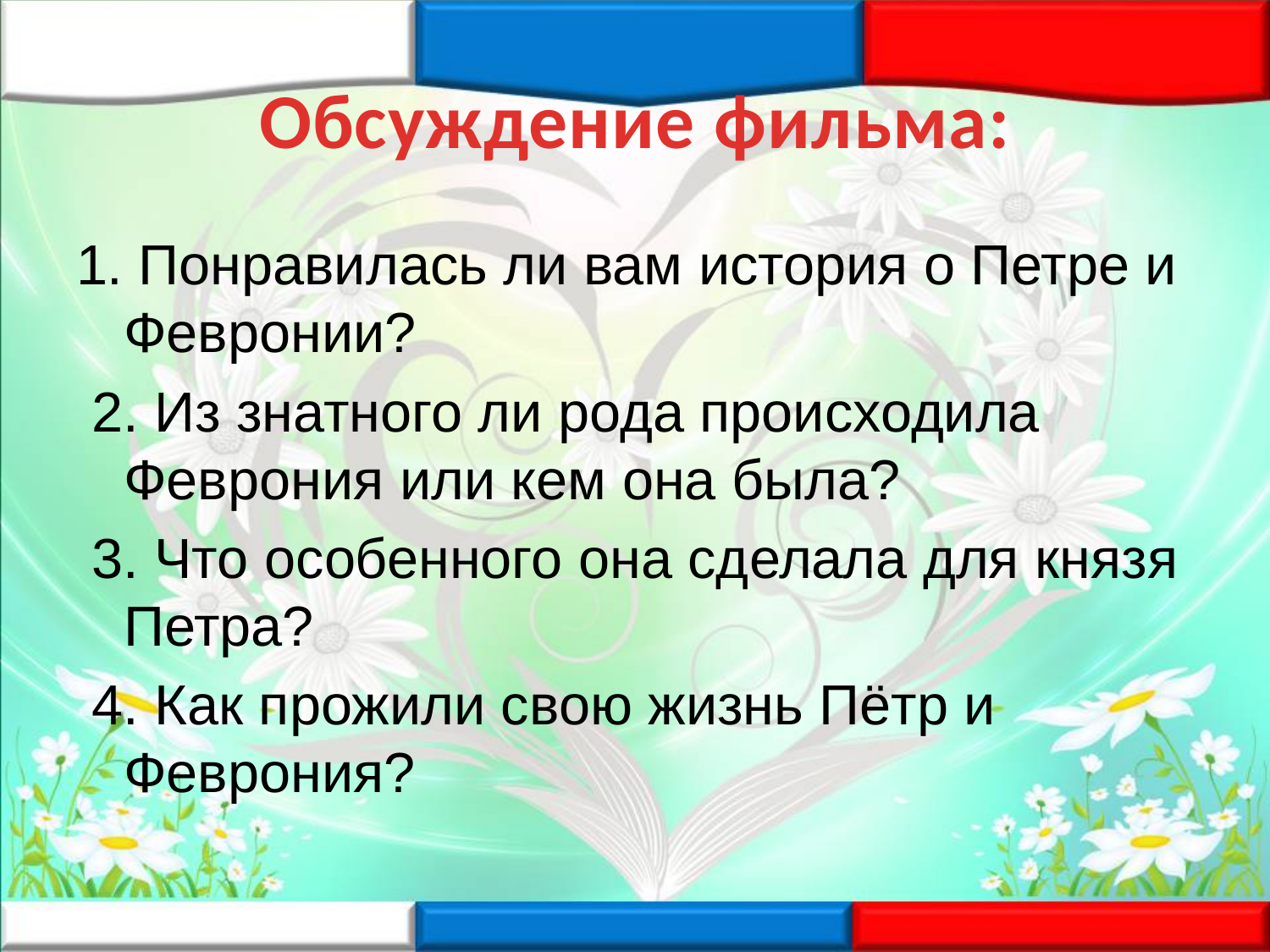

# Обсуждение фильма:
1. Понравилась ли вам история о Петре и Февронии?
 2. Из знатного ли рода происходила Феврония или кем она была?
 3. Что особенного она сделала для князя Петра?
 4. Как прожили свою жизнь Пётр и Феврония?